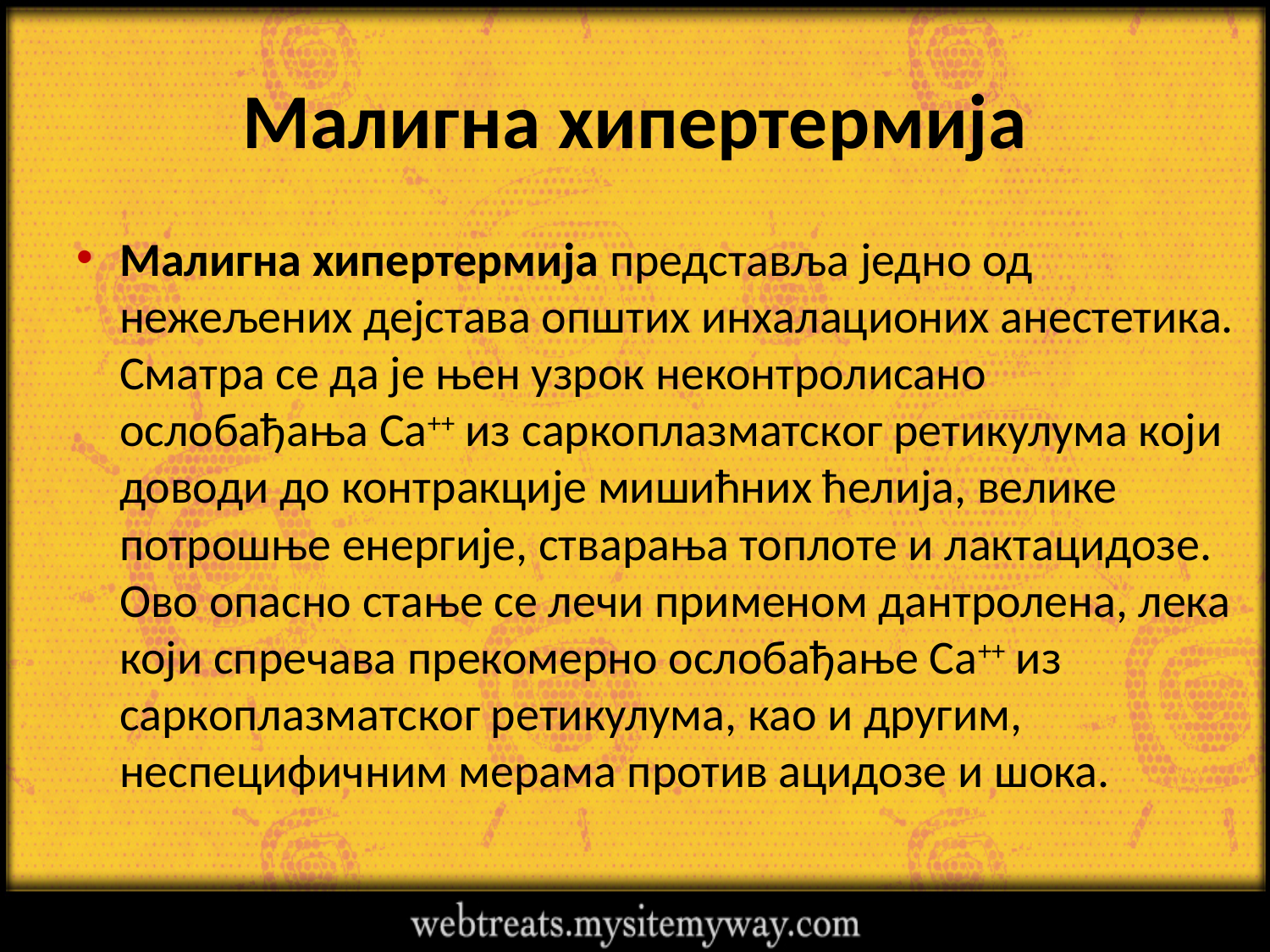

# Малигна хипертермија
Малигна хипертермија представља једно од нежељених дејстава општих инхалационих анестетика. Сматра се да је њен узрок неконтролисано ослобађања Cа++ из саркоплазматског ретикулума који доводи до контракције мишићних ћелија, велике потрошње енергије, стварања топлоте и лактацидозе. Ово опасно стање се лечи применом дантролена, лека који спречава прекомерно ослобађање Cа++ из саркоплазматског ретикулума, као и другим, неспецифичним мерама против ацидозе и шока.